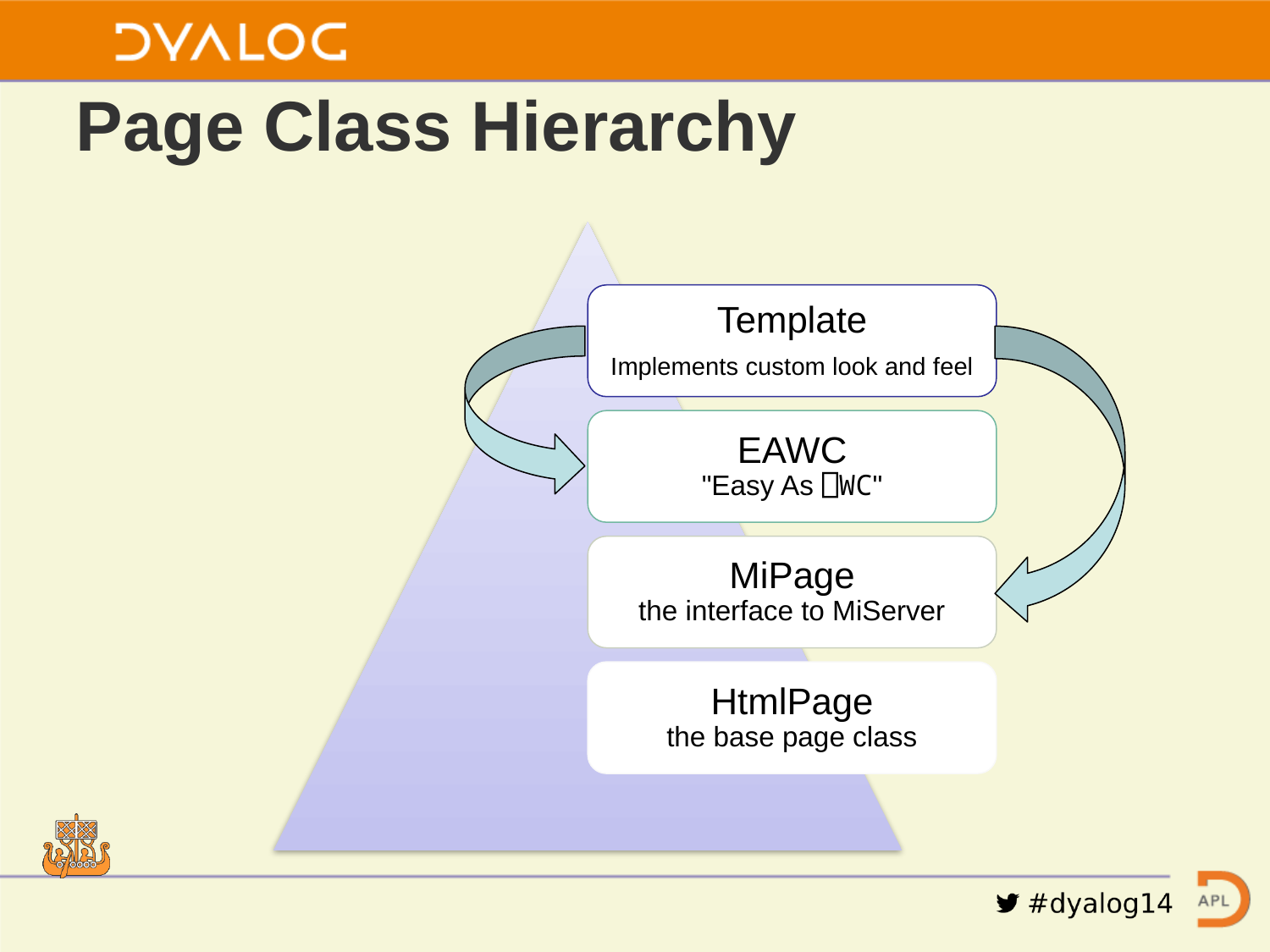

# Page Class Hierarchy

Template
Implements custom look and feel

EAWC
"Easy As ⎕WC"
MiPage
the interface to MiServer
HtmlPage
the base page class